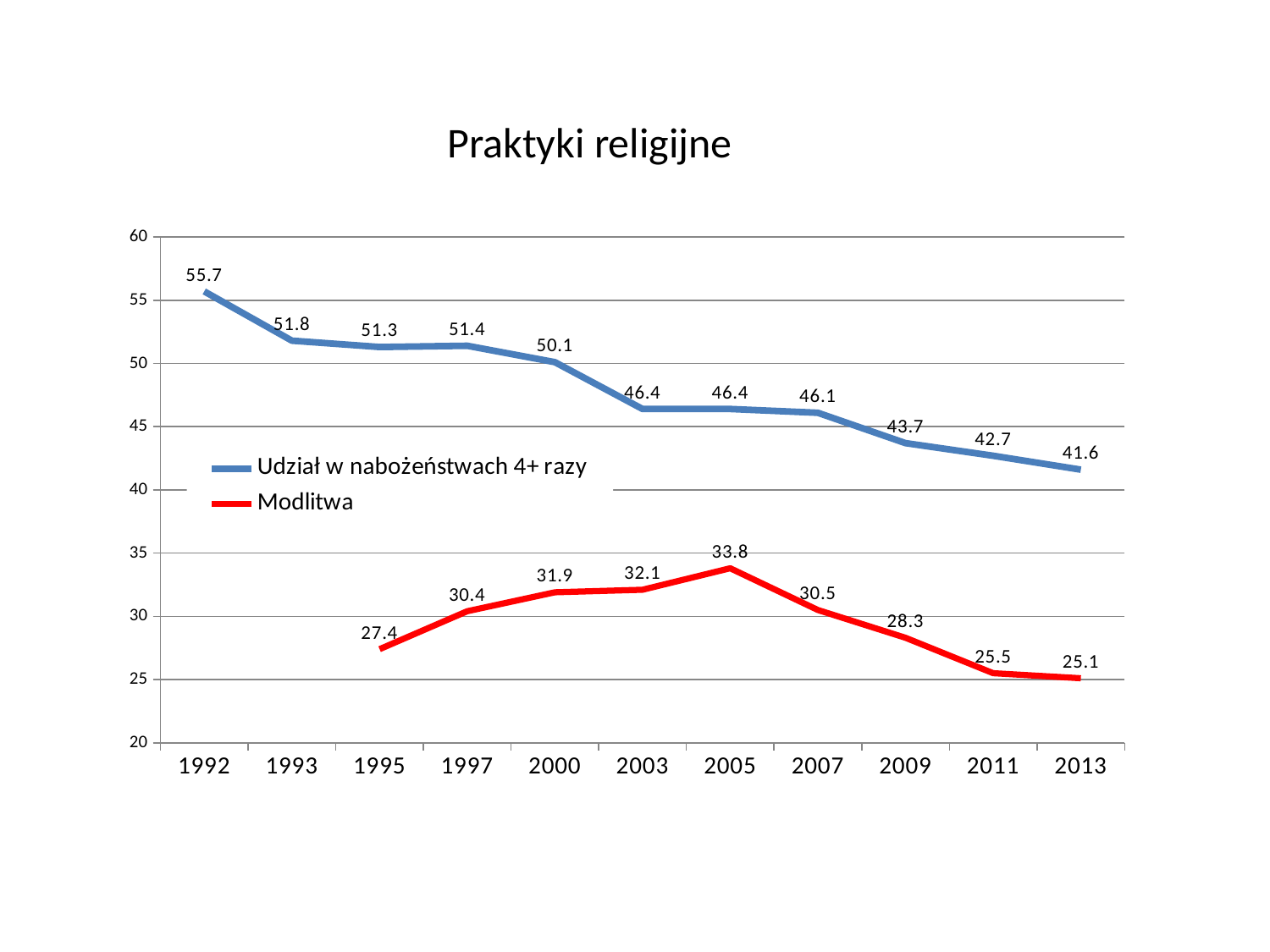

Praktyki religijne

### Chart

| Category | Udział w nabożeństwach 4+ razy | Modlitwa |
|---|---|---|
| 1992 | 55.7 | None |
| 1993 | 51.8 | None |
| 1995 | 51.3 | 27.4 |
| 1997 | 51.4 | 30.4 |
| 2000 | 50.1 | 31.9 |
| 2003 | 46.4 | 32.1 |
| 2005 | 46.4 | 33.8 |
| 2007 | 46.1 | 30.5 |
| 2009 | 43.7 | 28.3 |
| 2011 | 42.7 | 25.5 |
| 2013 | 41.6 | 25.1 |